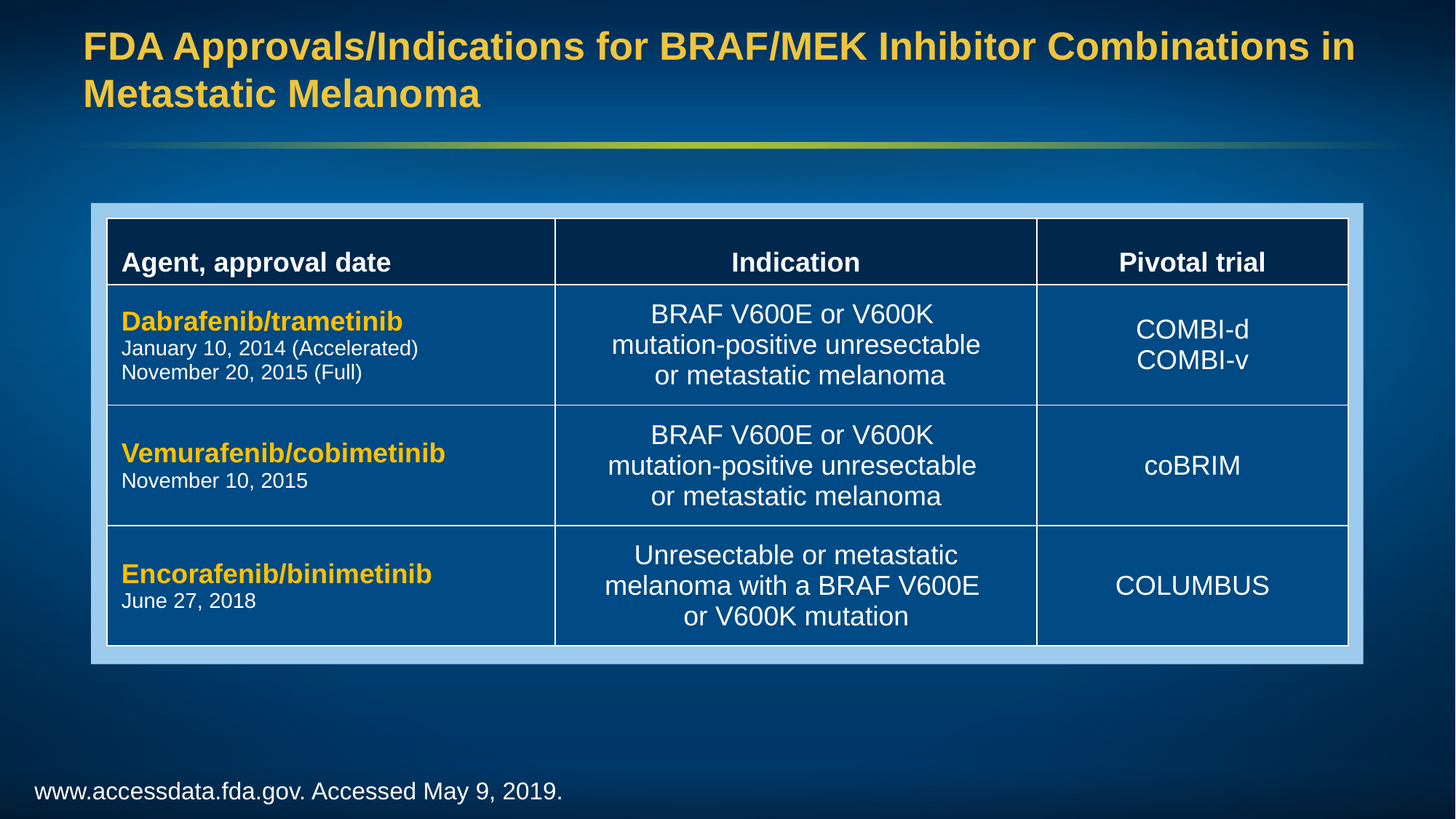

# FDA Approvals/Indications for BRAF/MEK Inhibitor Combinations in Metastatic Melanoma

| Agent, approval date | Indication | Pivotal trial |
| --- | --- | --- |
| Dabrafenib/trametinib January 10, 2014 (Accelerated) November 20, 2015 (Full) | BRAF V600E or V600K mutation-positive unresectable or metastatic melanoma | COMBI-d COMBI-v |
| Vemurafenib/cobimetinib November 10, 2015 | BRAF V600E or V600K mutation-positive unresectable or metastatic melanoma | coBRIM |
| Encorafenib/binimetinib June 27, 2018 | Unresectable or metastatic melanoma with a BRAF V600E or V600K mutation | COLUMBUS |
www.accessdata.fda.gov. Accessed May 9, 2019.